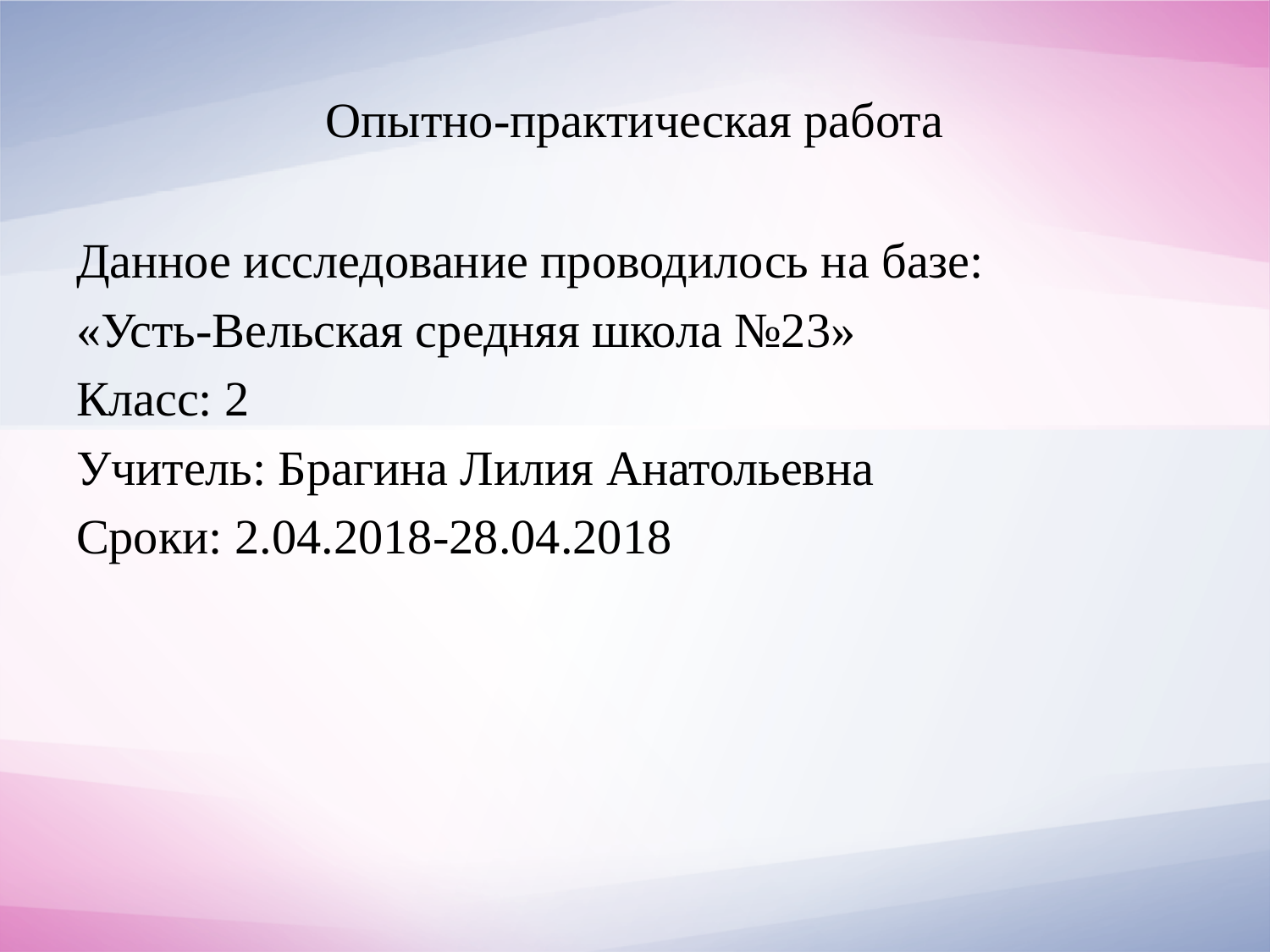

# Опытно-практическая работа
Данное исследование проводилось на базе:
«Усть-Вельская средняя школа №23»
Класс: 2
Учитель: Брагина Лилия Анатольевна
Сроки: 2.04.2018-28.04.2018